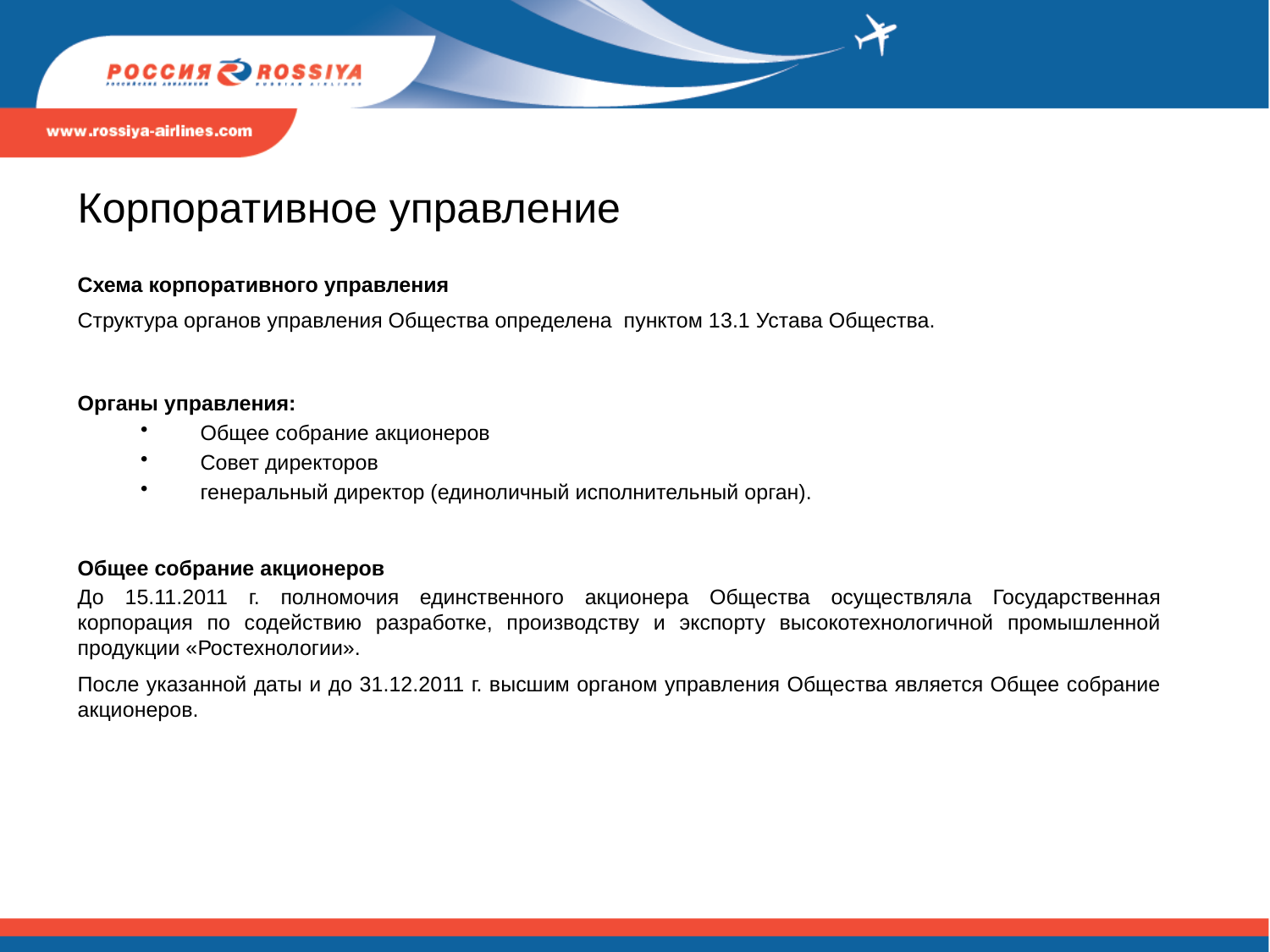

# Корпоративное управление

Схема корпоративного управления
Структура органов управления Общества определена  пунктом 13.1 Устава Общества.

Органы управления:
    Общее собрание акционеров
    Совет директоров
    генеральный директор (единоличный исполнительный орган).

Общее собрание акционеров
До 15.11.2011 г. полномочия единственного акционера Общества осуществляла Государственная корпорация по содействию разработке, производству и экспорту высокотехнологичной промышленной продукции «Ростехнологии».
После указанной даты и до 31.12.2011 г. высшим органом управления Общества является Общее собрание акционеров.